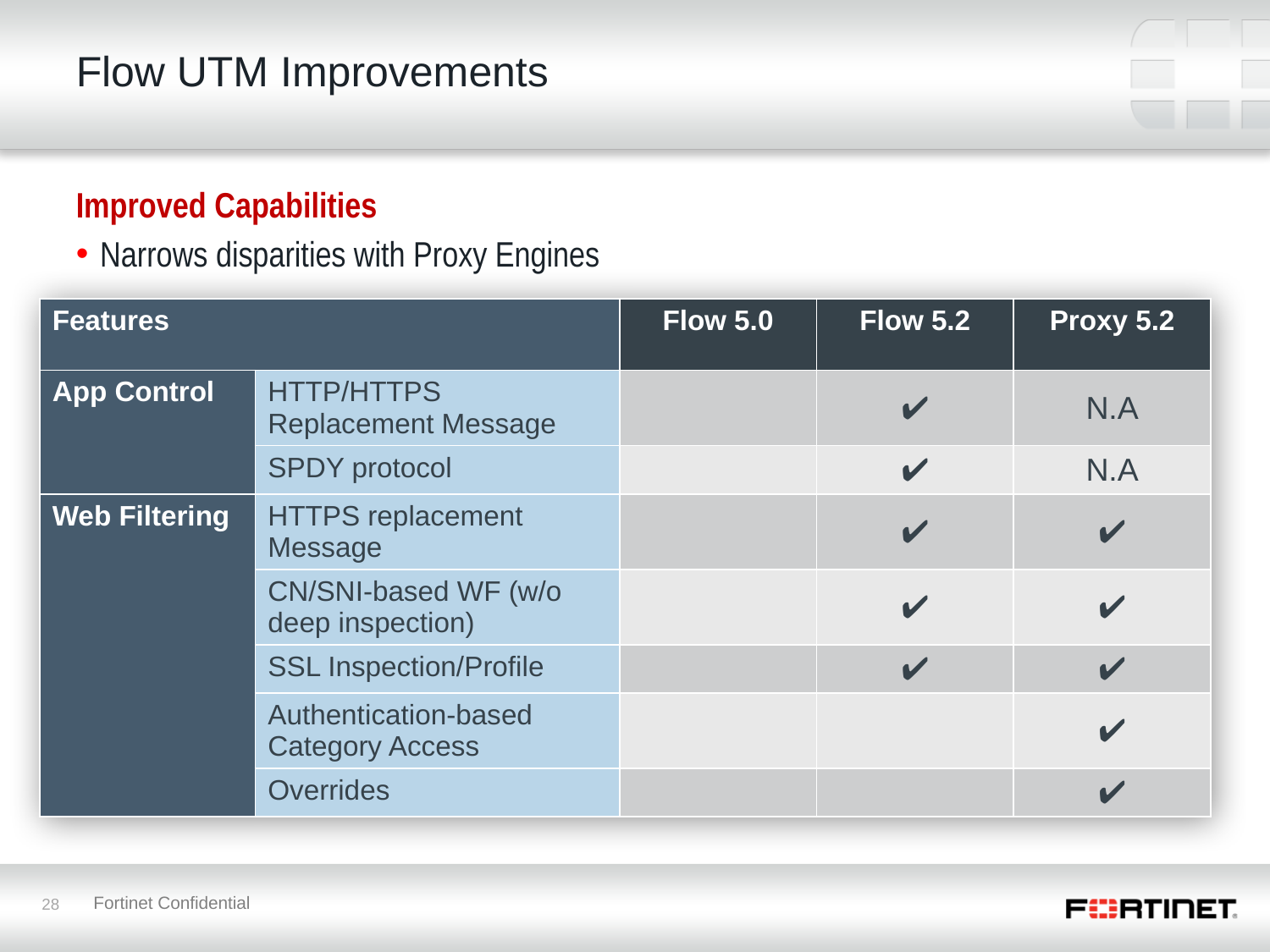

# Flow UTM Improvements
Improved Capabilities
Narrows disparities with Proxy Engines
| Features |  | Flow 5.0 | Flow 5.2 | Proxy 5.2 |
| --- | --- | --- | --- | --- |
| App Control | HTTP/HTTPS Replacement Message |  | ✔ | N.A |
|  | SPDY protocol |  | ✔ | N.A |
| Web Filtering | HTTPS replacement Message |  | ✔ | ✔ |
|  | CN/SNI-based WF (w/o deep inspection) |  | ✔ | ✔ |
|  | SSL Inspection/Profile |  | ✔ | ✔ |
|  | Authentication-based Category Access |  |  | ✔ |
|  | Overrides |  |  | ✔ |